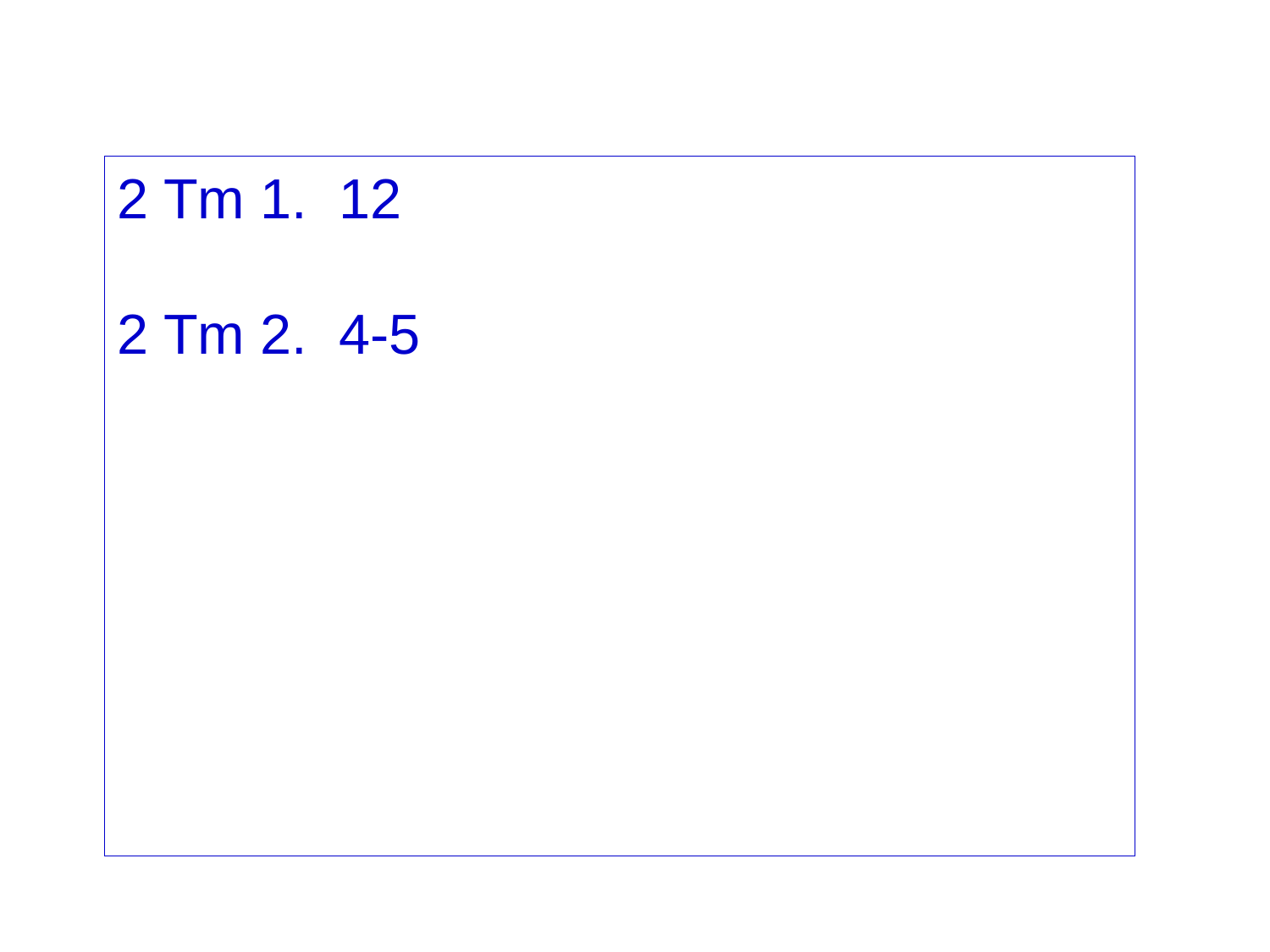

2 Tm 1.  12

2 Tm 2.  4-5